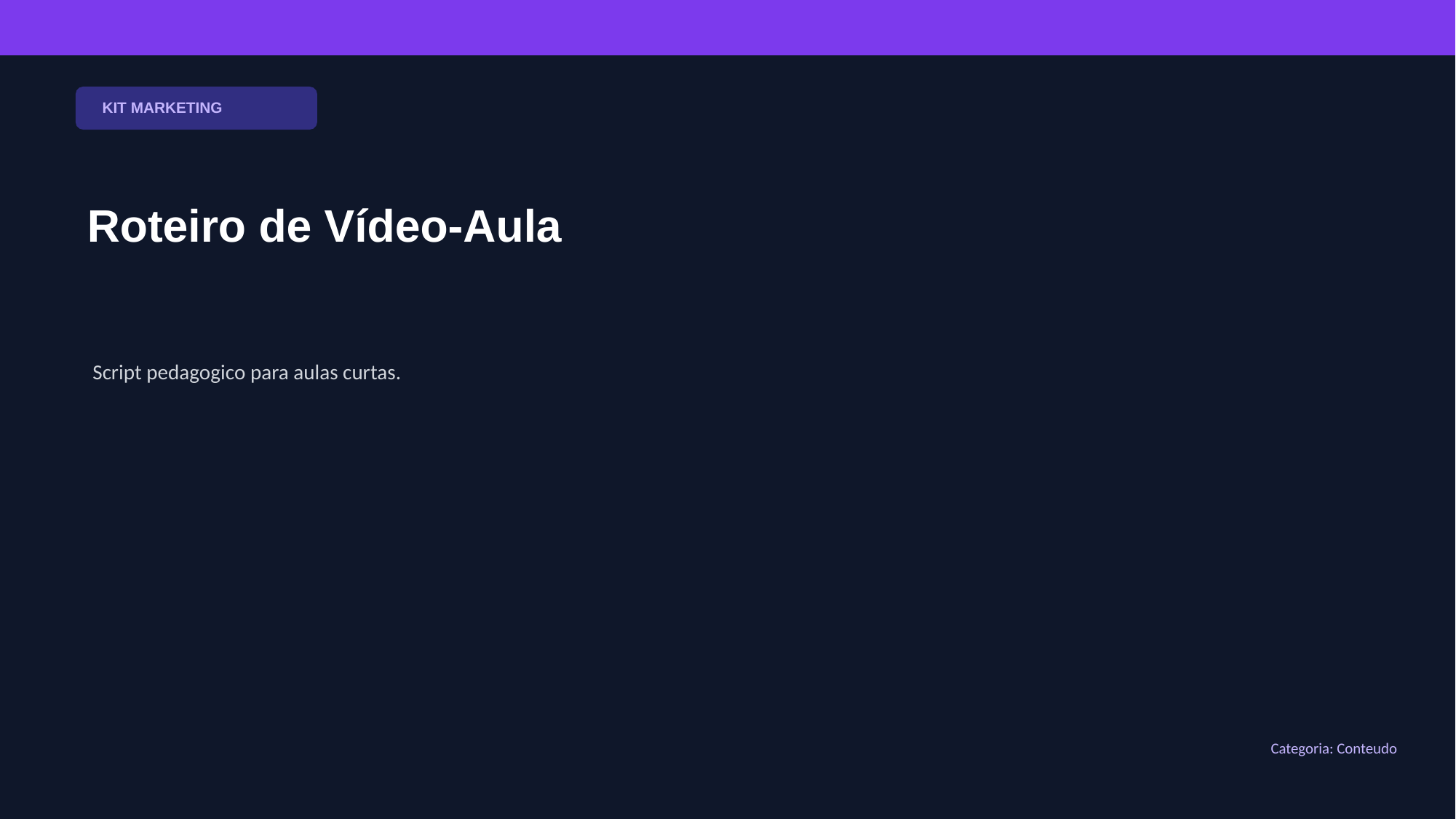

KIT MARKETING
Roteiro de Vídeo-Aula
Script pedagogico para aulas curtas.
Categoria: Conteudo